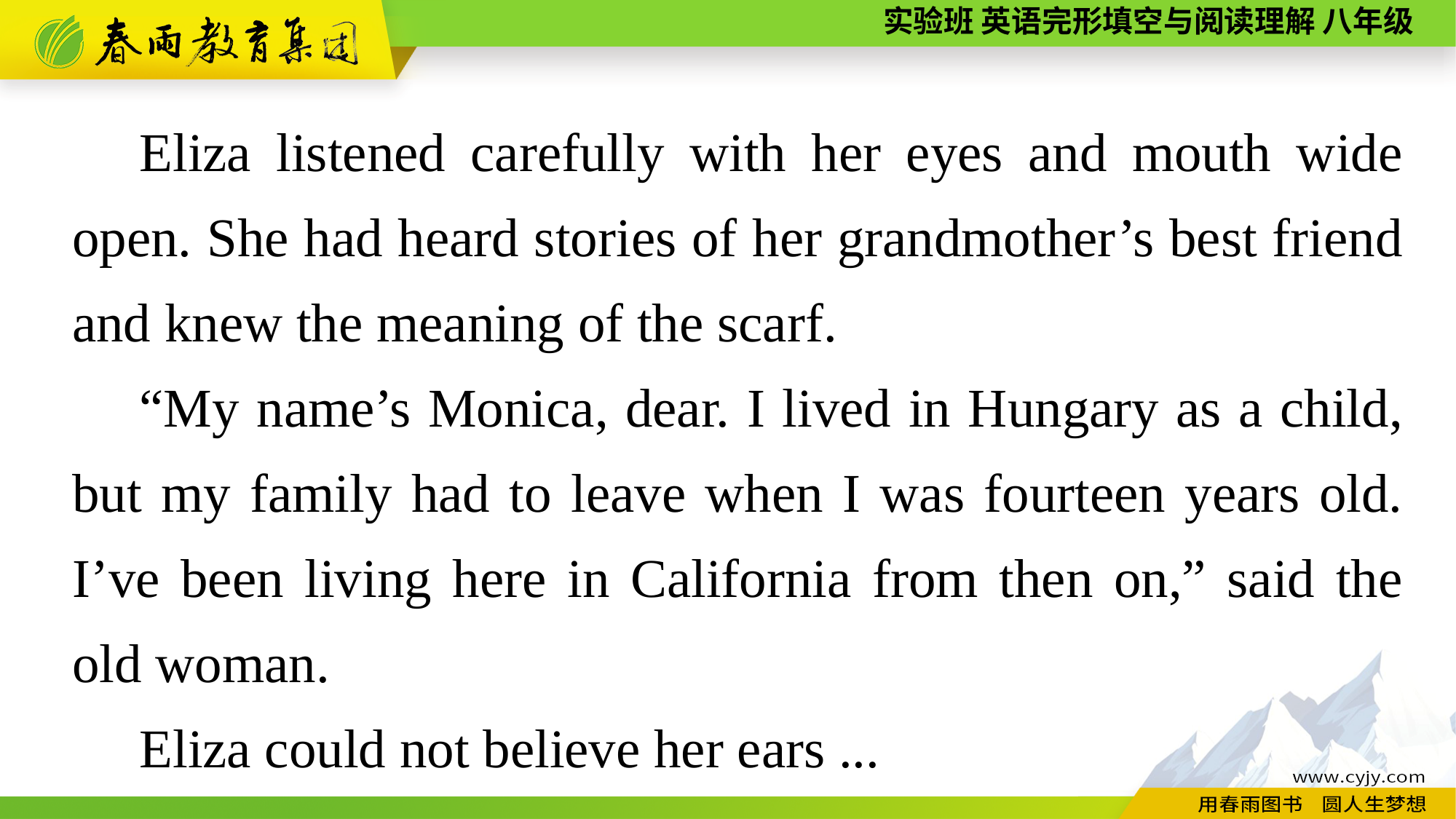

Eliza listened carefully with her eyes and mouth wide open. She had heard stories of her grandmother’s best friend and knew the meaning of the scarf.
“My name’s Monica, dear. I lived in Hungary as a child, but my family had to leave when I was fourteen years old. I’ve been living here in California from then on,” said the old woman.
Eliza could not believe her ears ...